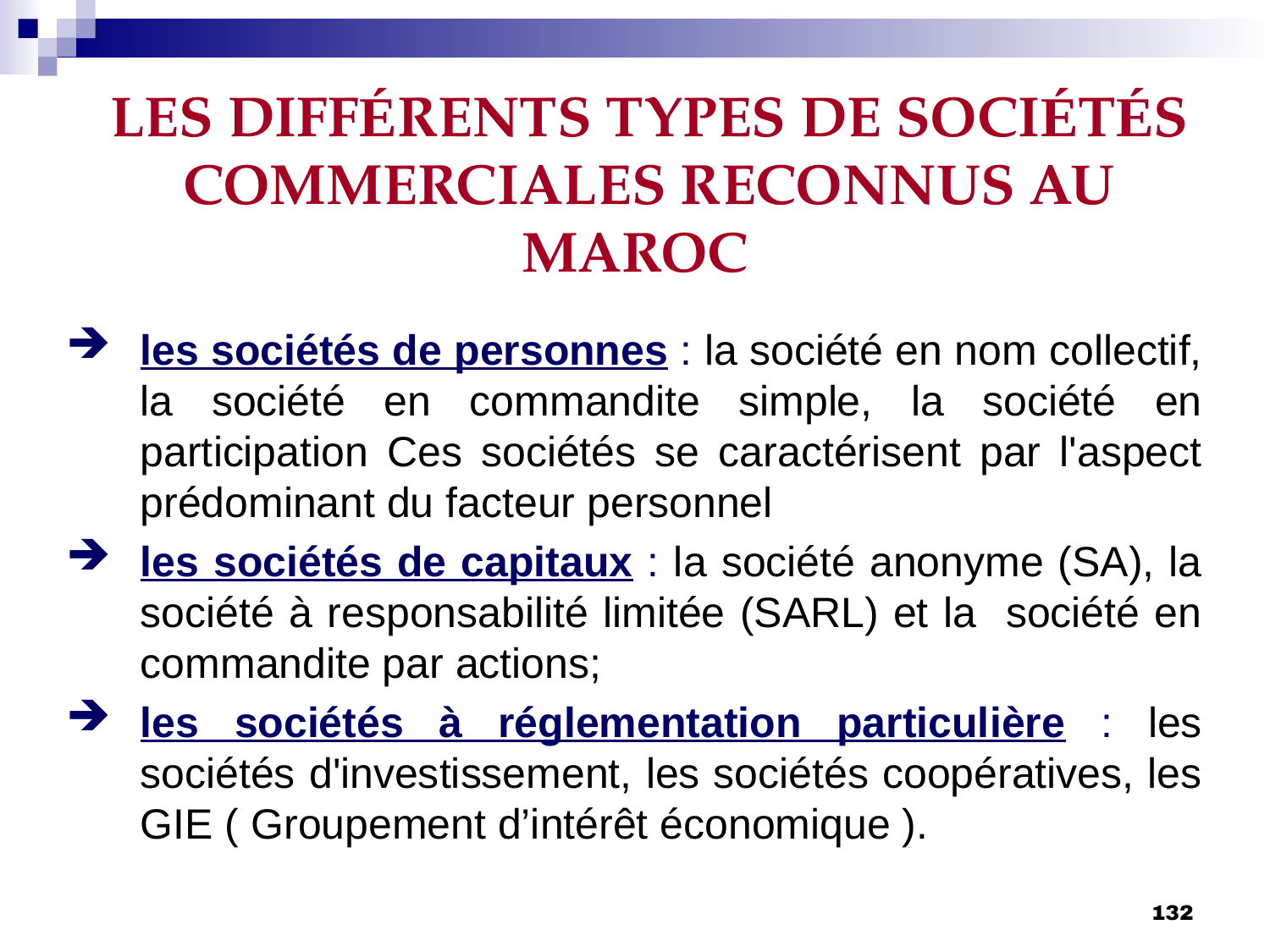

# LES DIFFÉRENTS TYPES DE SOCIÉTÉS COMMERCIALES RECONNUS AU MAROC
les sociétés de personnes : la société en nom collectif, la société en commandite simple, la société en participation Ces sociétés se caractérisent par l'aspect prédominant du facteur personnel
les sociétés de capitaux : la société anonyme (SA), la société à responsabilité limitée (SARL) et la  société en commandite par actions;
les sociétés à réglementation particulière : les sociétés d'investissement, les sociétés coopératives, les GIE ( Groupement d’intérêt économique ).
132